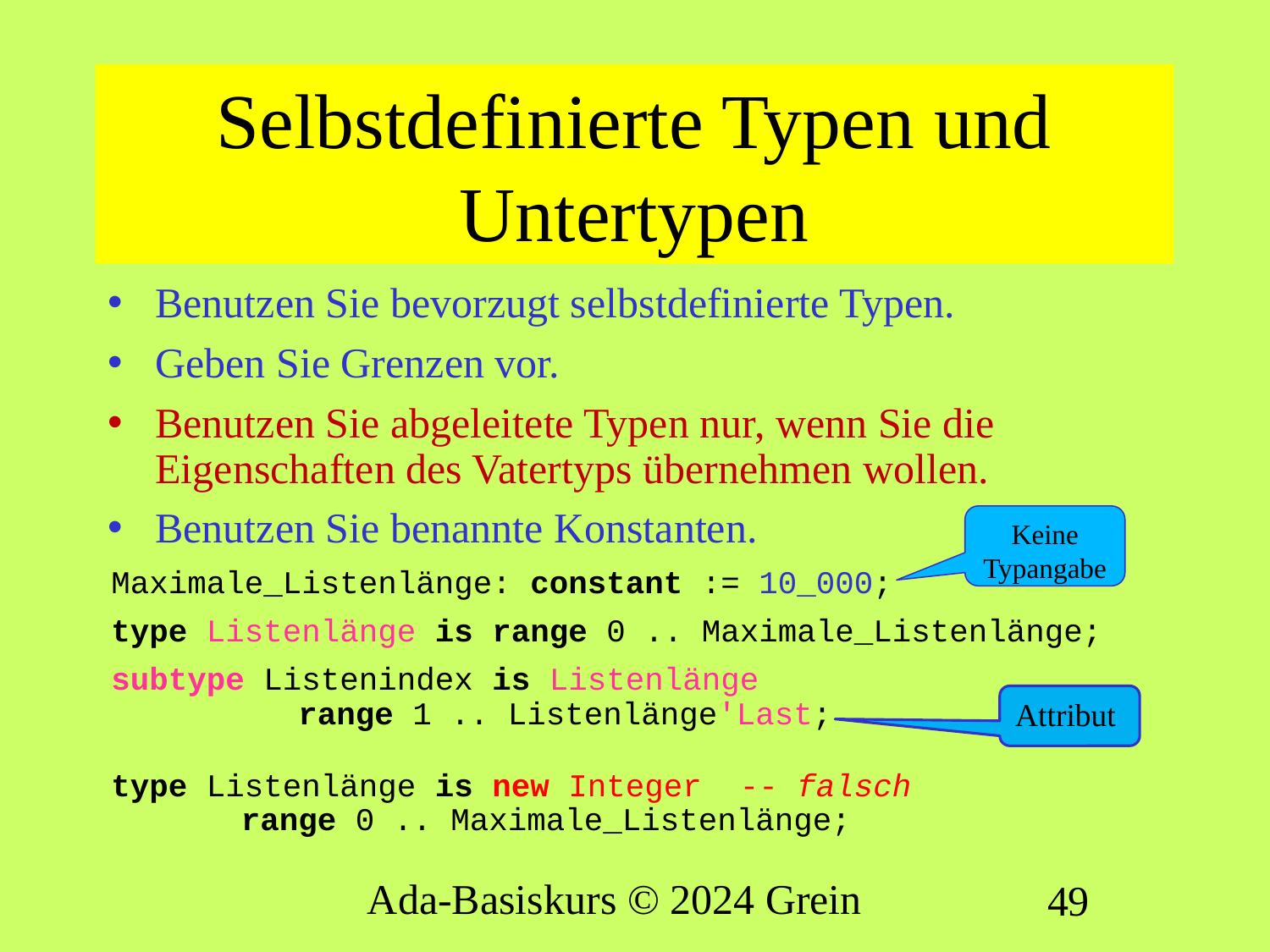

# Selbstdefinierte Typen und Untertypen
Benutzen Sie bevorzugt selbstdefinierte Typen.
Geben Sie Grenzen vor.
Benutzen Sie abgeleitete Typen nur, wenn Sie die Eigenschaften des Vatertyps übernehmen wollen.
Benutzen Sie benannte Konstanten.
Maximale_Listenlänge: constant := 10_000;
type Listenlänge is range 0 .. Maximale_Listenlänge;
subtype Listenindex is Listenlänge
          range 1 .. Listenlänge'Last;

type Listenlänge is new Integer  -- falsch
       range 0 .. Maximale_Listenlänge;
Keine Typangabe
Attribut
Ada-Basiskurs © 2024 Grein
49